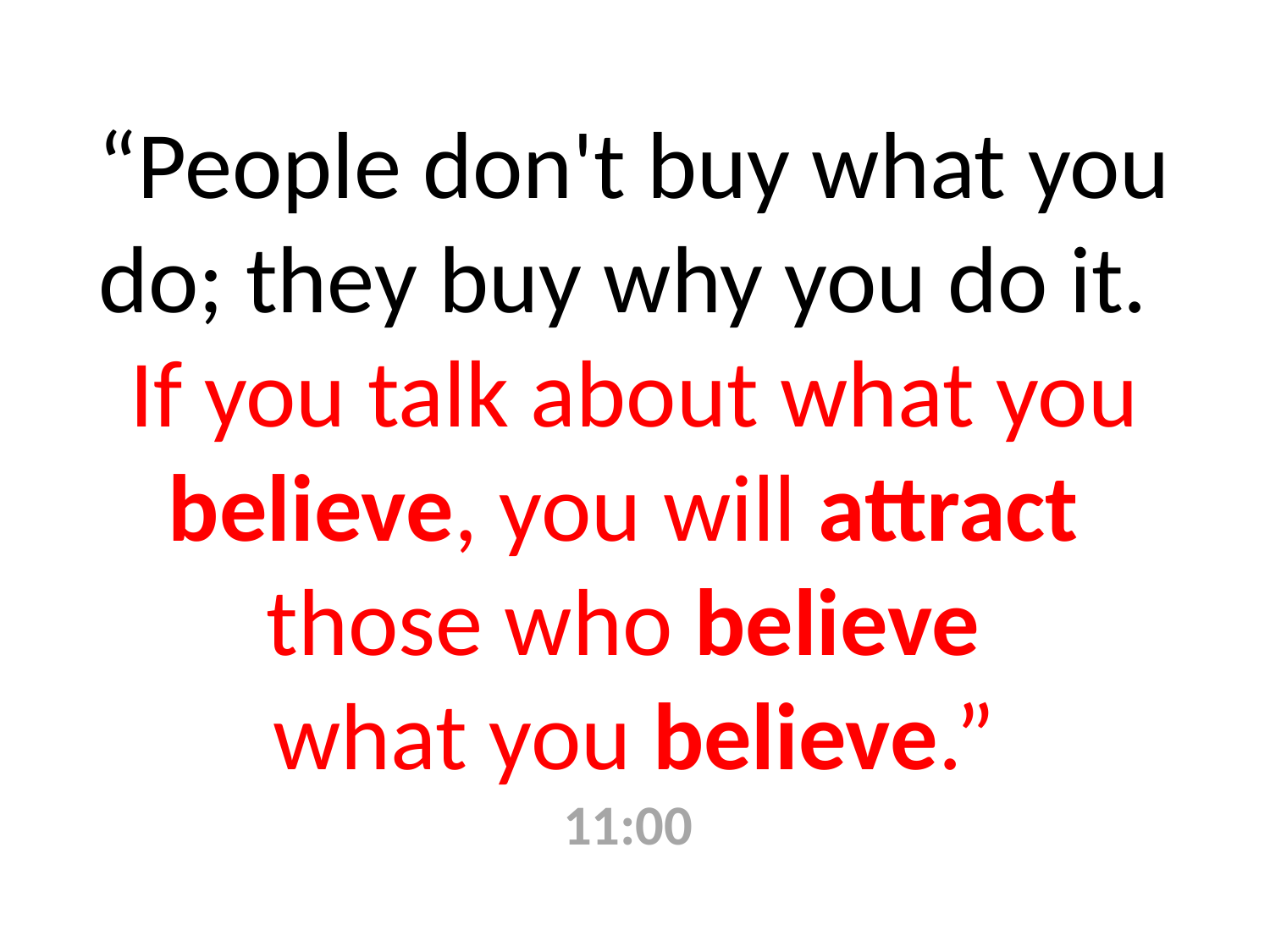

“People don't buy what you do; they buy why you do it.
If you talk about what you believe, you will attract
those who believe
what you believe.”
11:00